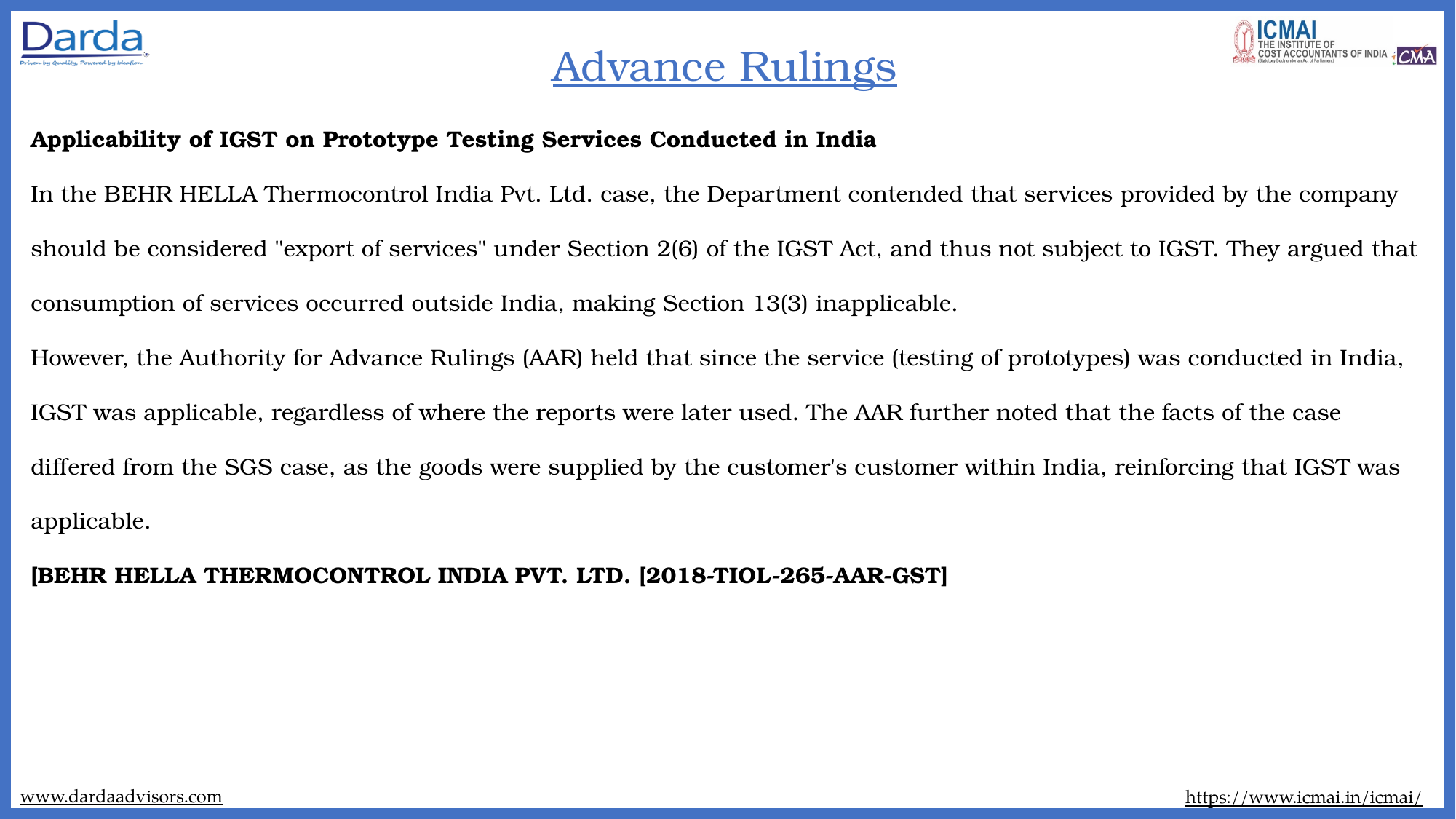

Advance Rulings
Applicability of IGST on Prototype Testing Services Conducted in India
In the BEHR HELLA Thermocontrol India Pvt. Ltd. case, the Department contended that services provided by the company should be considered "export of services" under Section 2(6) of the IGST Act, and thus not subject to IGST. They argued that consumption of services occurred outside India, making Section 13(3) inapplicable.
However, the Authority for Advance Rulings (AAR) held that since the service (testing of prototypes) was conducted in India, IGST was applicable, regardless of where the reports were later used. The AAR further noted that the facts of the case differed from the SGS case, as the goods were supplied by the customer's customer within India, reinforcing that IGST was applicable.
[BEHR HELLA THERMOCONTROL INDIA PVT. LTD. [2018-TIOL-265-AAR-GST]